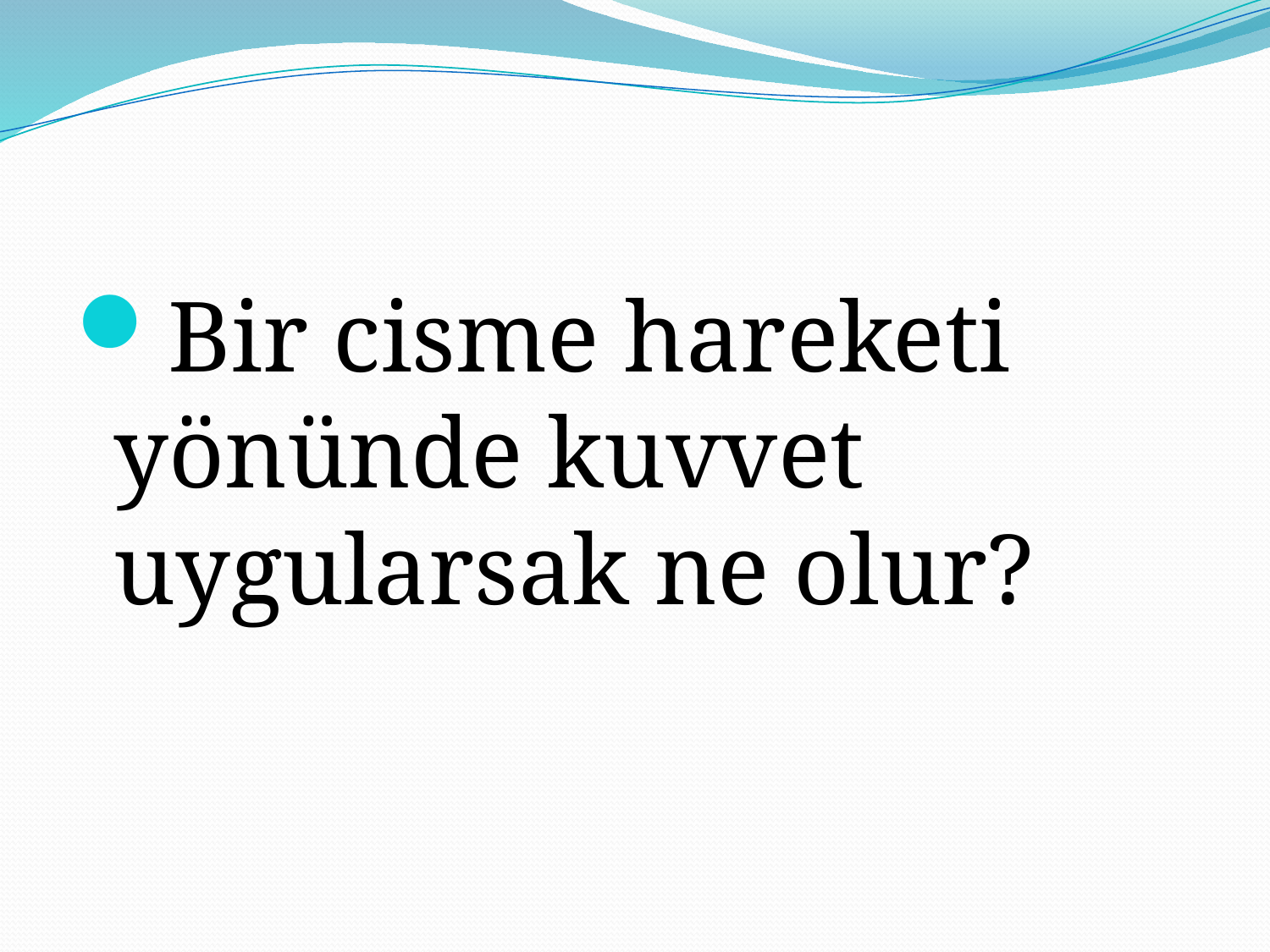

#
Bir cisme hareketi yönünde kuvvet uygularsak ne olur?